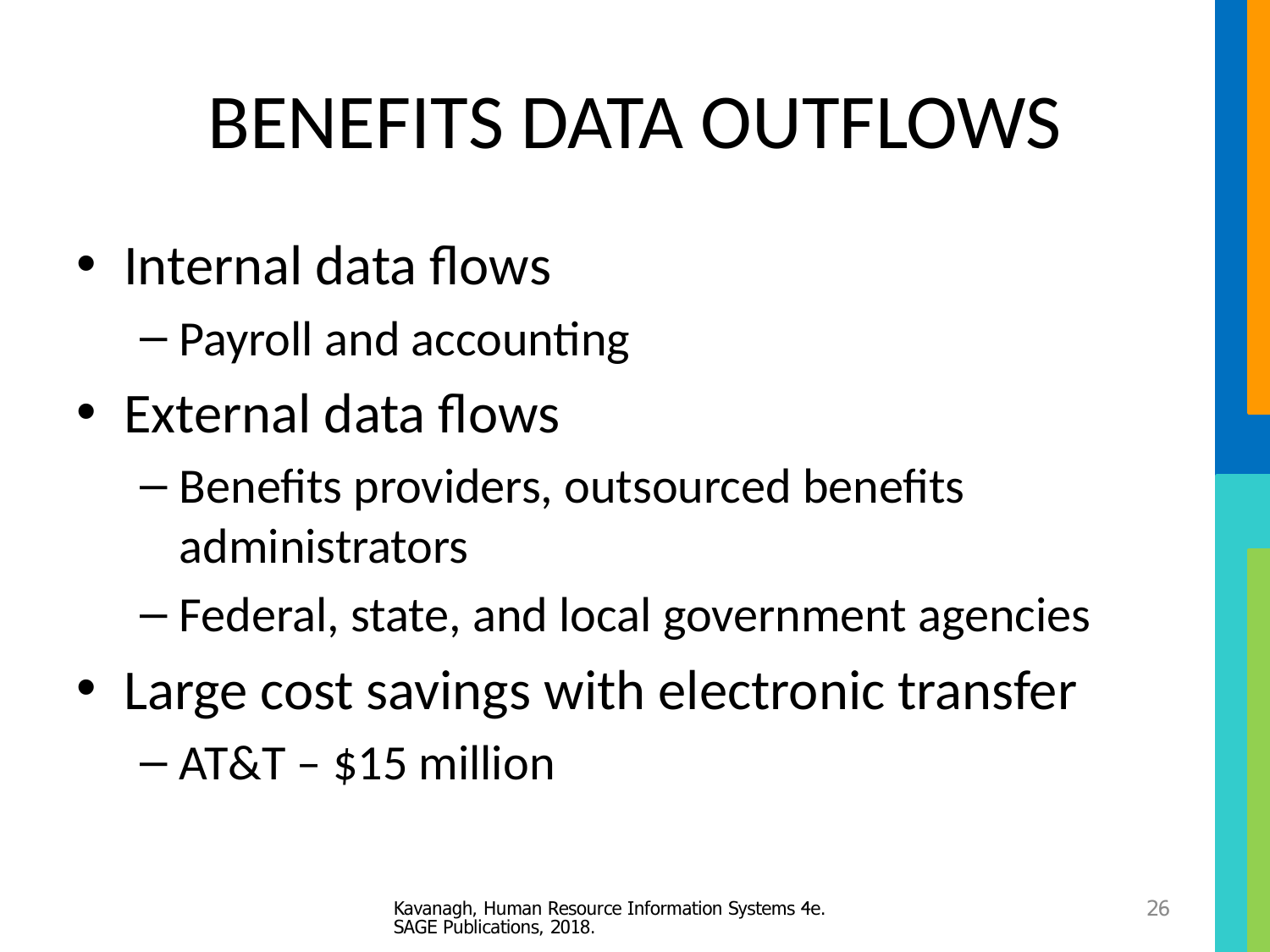

# BENEFITS DATA OUTFLOWS
Internal data flows
Payroll and accounting
External data flows
Benefits providers, outsourced benefits administrators
Federal, state, and local government agencies
Large cost savings with electronic transfer
AT&T – $15 million
Kavanagh, Human Resource Information Systems 4e. SAGE Publications, 2018.
26